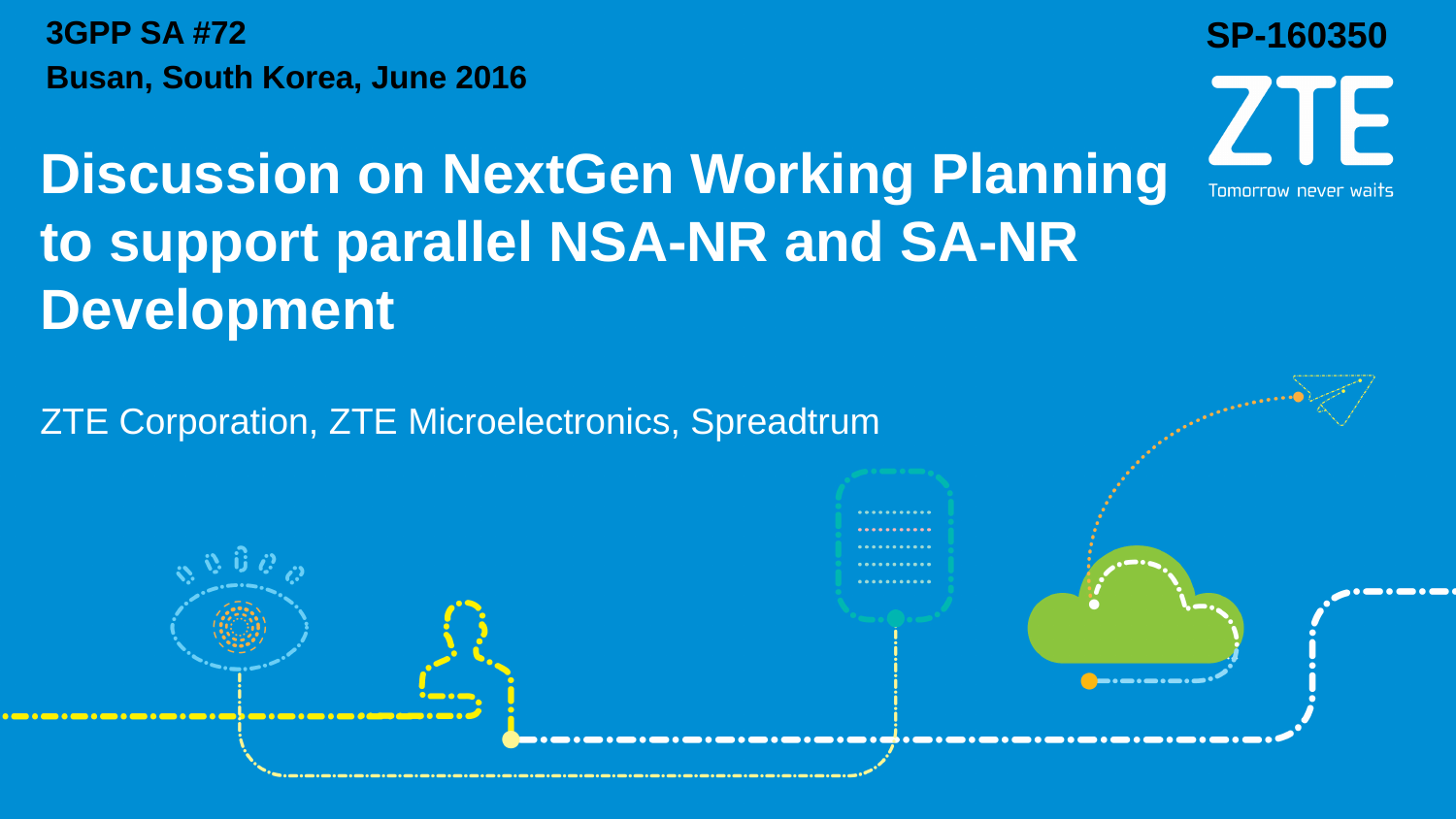

3GPP SA #72
Busan, South Korea, June 2016
SP-160350
# Discussion on NextGen Working Planning to support parallel NSA-NR and SA-NR Development
ZTE Corporation, ZTE Microelectronics, Spreadtrum